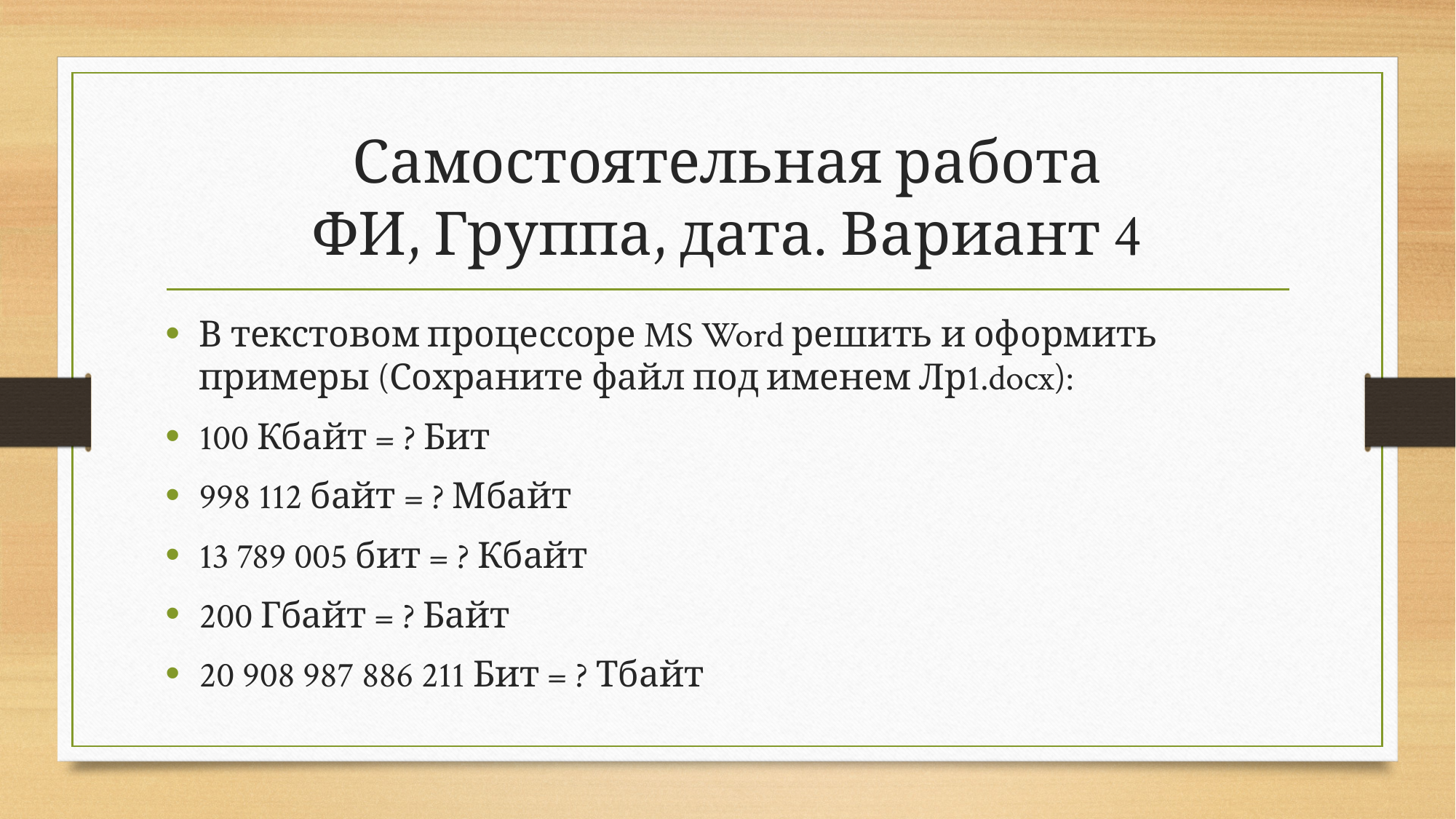

# Самостоятельная работа ФИ, Группа, дата. Вариант 4
В текстовом процессоре MS Word решить и оформить примеры (Сохраните файл под именем Лр1.docx):
100 Кбайт = ? Бит
998 112 байт = ? Мбайт
13 789 005 бит = ? Кбайт
200 Гбайт = ? Байт
20 908 987 886 211 Бит = ? Тбайт